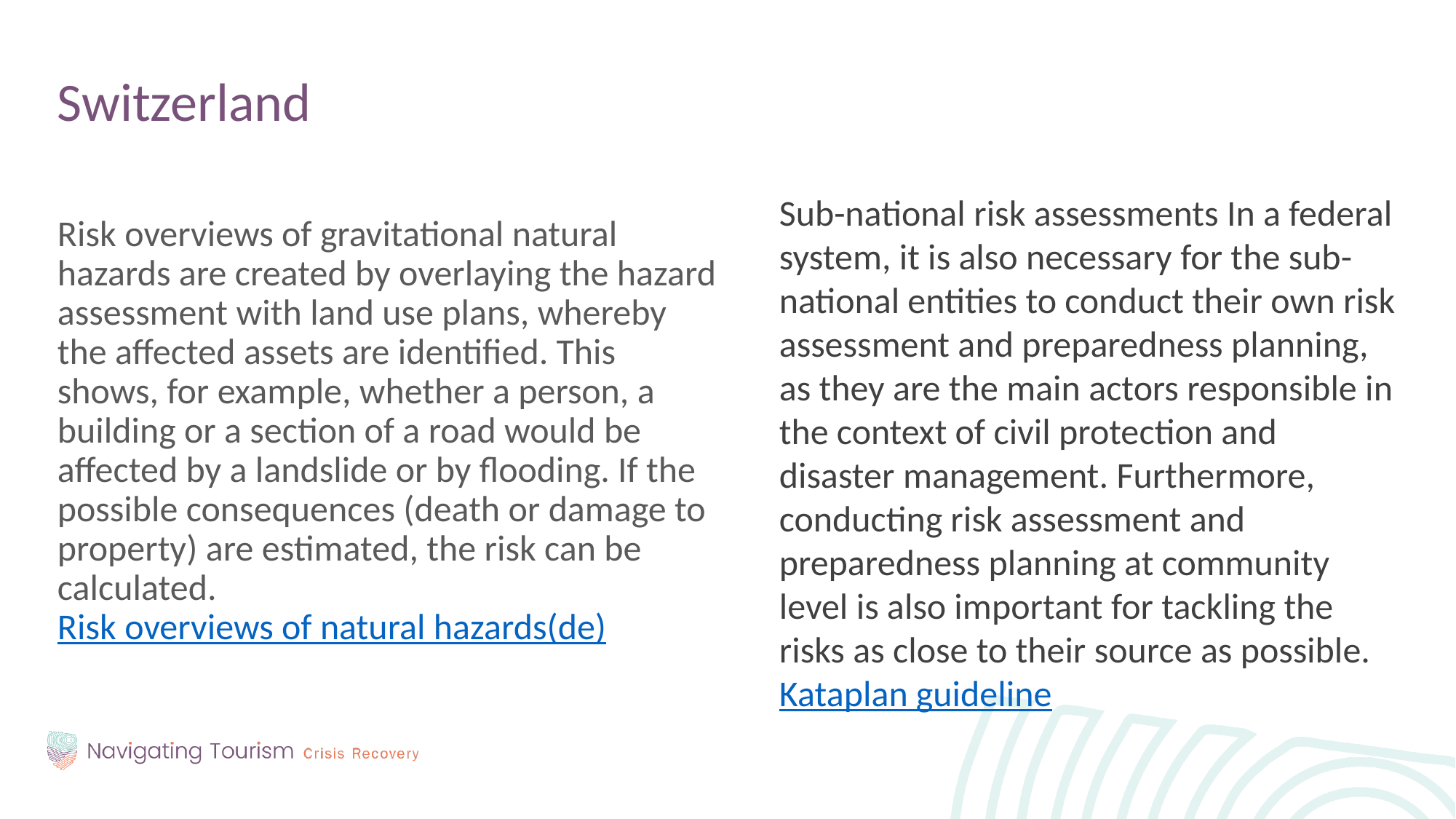

Switzerland
Sub-national risk assessments In a federal system, it is also necessary for the sub-national entities to conduct their own risk assessment and preparedness planning, as they are the main actors responsible in the context of civil protection and disaster management. Furthermore, conducting risk assessment and preparedness planning at community level is also important for tackling the risks as close to their source as possible. Kataplan guideline
Risk overviews of gravitational natural hazards are created by overlaying the hazard assessment with land use plans, whereby the affected assets are identified. This shows, for example, whether a person, a building or a section of a road would be affected by a landslide or by flooding. If the possible consequences (death or damage to property) are estimated, the risk can be calculated. Risk overviews of natural hazards(de)